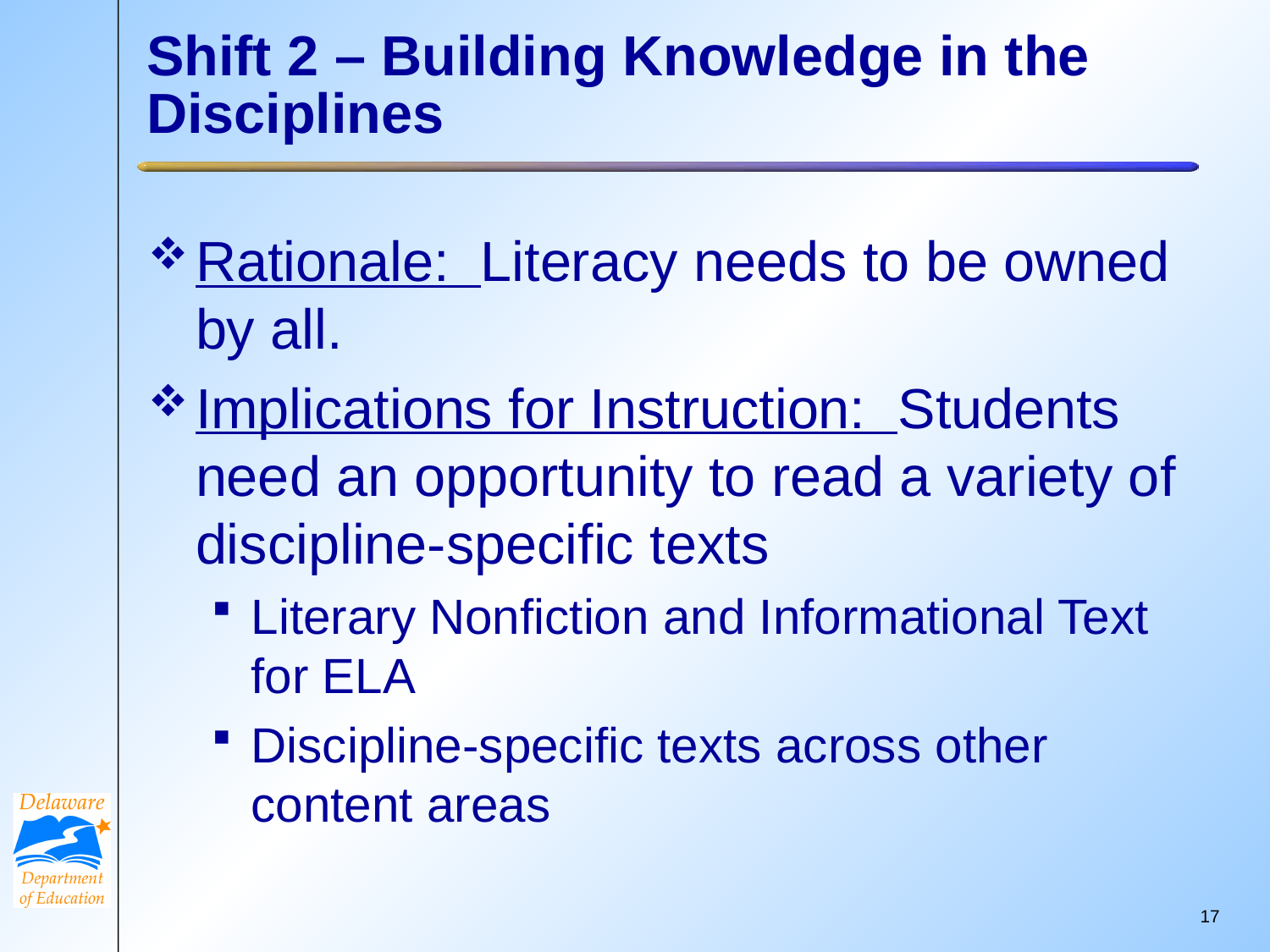

# Shift 2 – Building Knowledge in the Disciplines
Rationale:  Literacy needs to be owned by all.
Implications for Instruction:  Students need an opportunity to read a variety of discipline-specific texts
Literary Nonfiction and Informational Text for ELA
Discipline-specific texts across other content areas
17